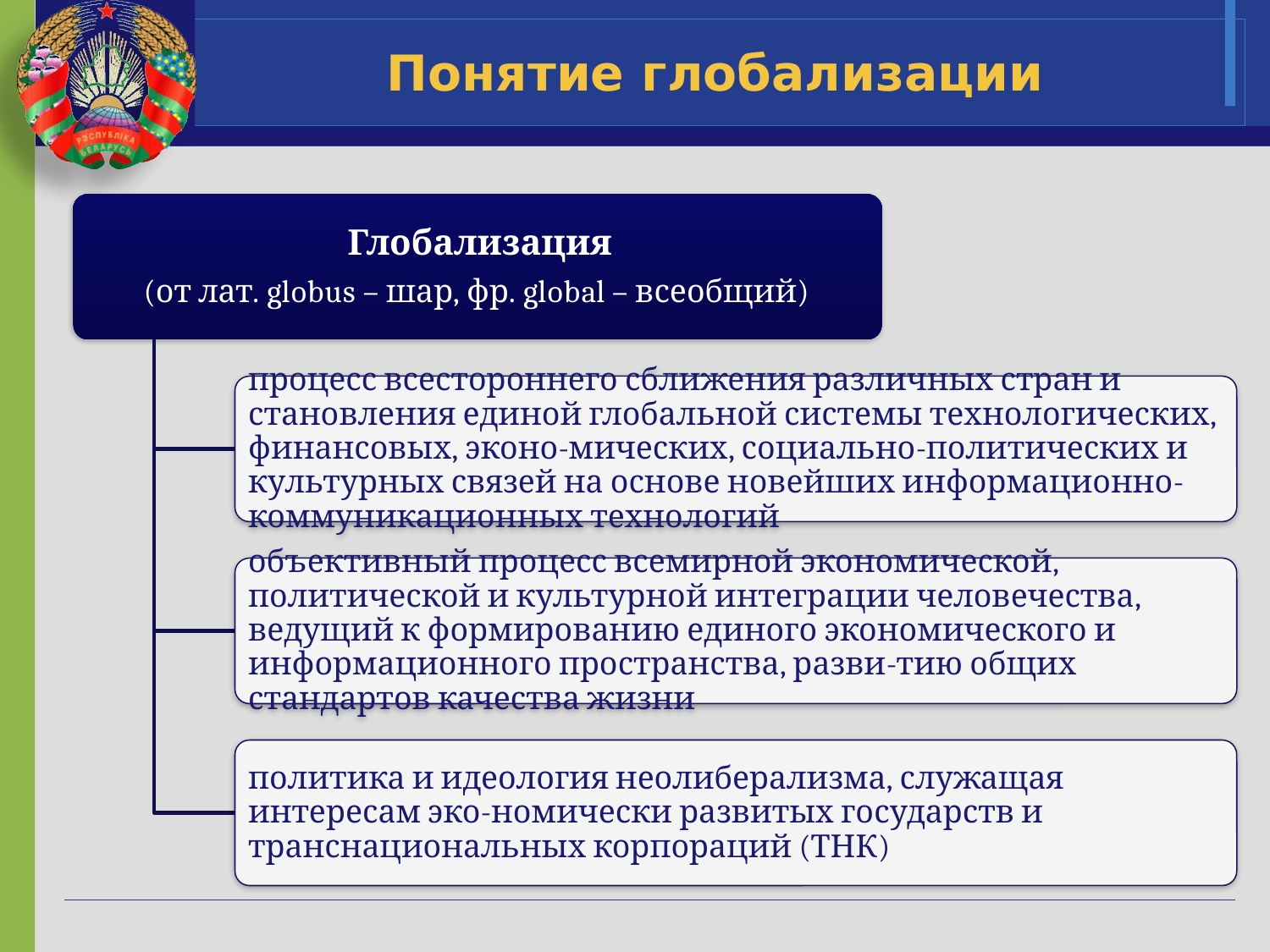

# Понятие глобализации
Глобализация
(от лат. globus – шар, фр. global – всеобщий)
процесс всестороннего сближения различных стран и становления единой глобальной системы технологических, финансовых, эконо-мических, социально-политических и культурных связей на основе новейших информационно-коммуникационных технологий
объективный процесс всемирной экономической, политической и культурной интеграции человечества, ведущий к формированию единого экономического и информационного пространства, разви-тию общих стандартов качества жизни
политика и идеология неолиберализма, служащая интересам эко-номически развитых государств и транснациональных корпораций (ТНК)